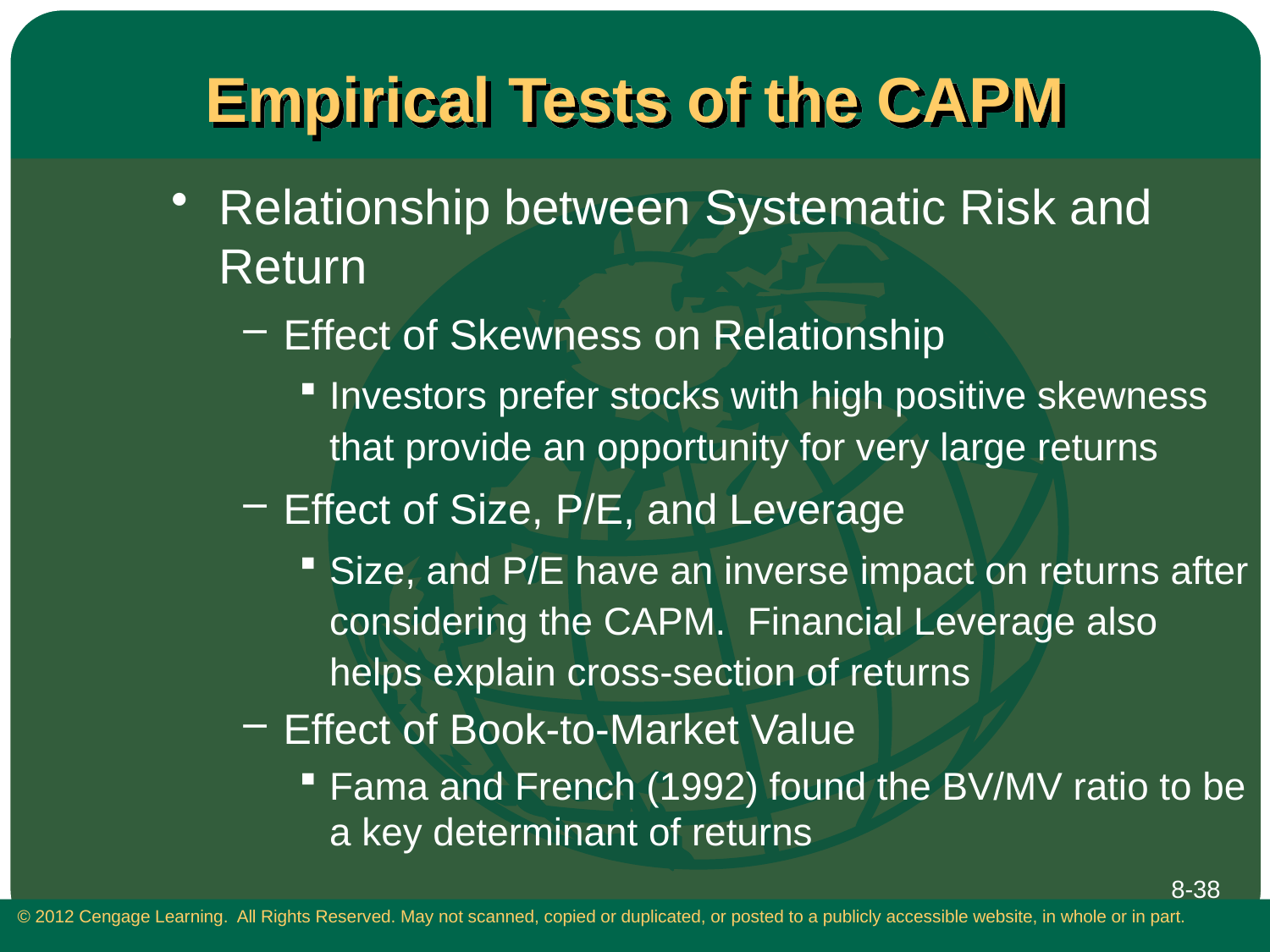

# Empirical Tests of the CAPM
Relationship between Systematic Risk and Return
Effect of Skewness on Relationship
Investors prefer stocks with high positive skewness that provide an opportunity for very large returns
Effect of Size, P/E, and Leverage
Size, and P/E have an inverse impact on returns after considering the CAPM.  Financial Leverage also helps explain cross-section of returns
Effect of Book-to-Market Value
Fama and French (1992) found the BV/MV ratio to be a key determinant of returns
8-38
 © 2012 Cengage Learning.  All Rights Reserved. May not scanned, copied or duplicated, or posted to a publicly accessible website, in whole or in part.